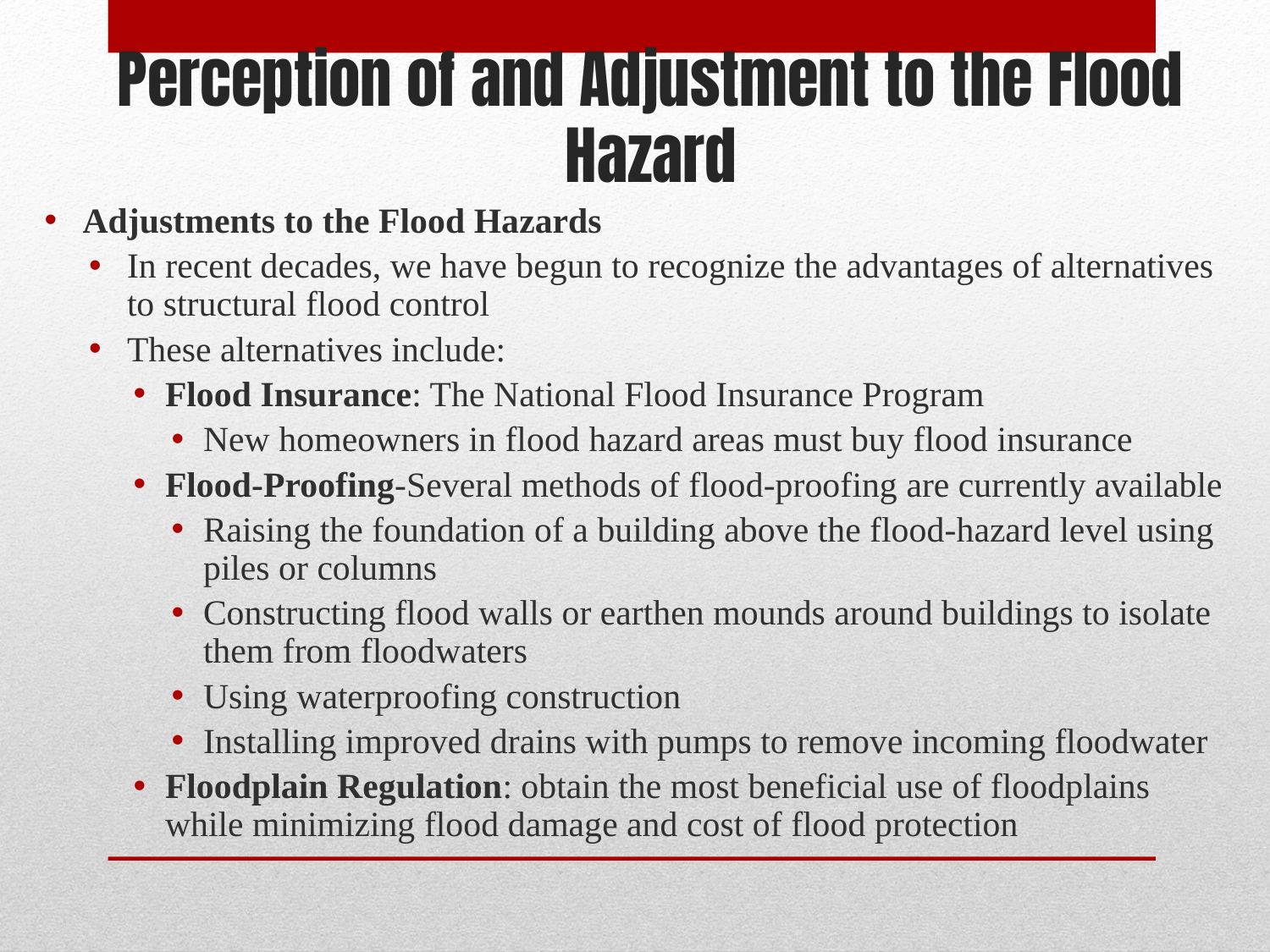

Perception of and Adjustment to the Flood Hazard
Adjustments to the Flood Hazards
In recent decades, we have begun to recognize the advantages of alternatives to structural flood control
These alternatives include:
Flood Insurance: The National Flood Insurance Program
New homeowners in flood hazard areas must buy flood insurance
Flood-Proofing-Several methods of flood-proofing are currently available
Raising the foundation of a building above the flood-hazard level using piles or columns
Constructing flood walls or earthen mounds around buildings to isolate them from floodwaters
Using waterproofing construction
Installing improved drains with pumps to remove incoming floodwater
Floodplain Regulation: obtain the most beneficial use of floodplains while minimizing flood damage and cost of flood protection